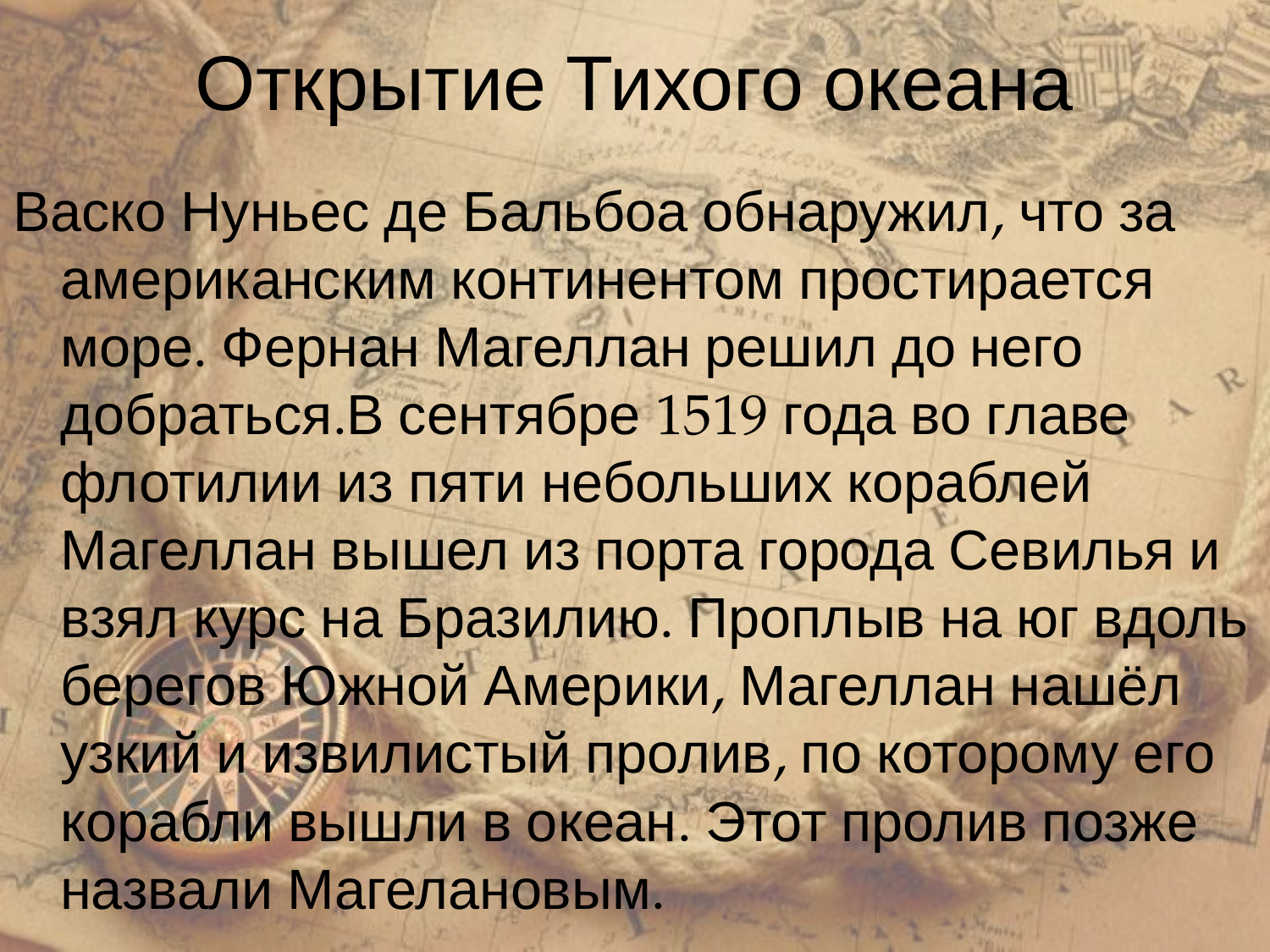

# Открытие Тихого океана
Васко Нуньес де Бальбоа обнаружил, что за американским континентом простирается море. Фернан Магеллан решил до него добраться.В сентябре 1519 года во главе флотилии из пяти небольших кораблей Магеллан вышел из порта города Севилья и взял курс на Бразилию. Проплыв на юг вдоль берегов Южной Америки, Магеллан нашёл узкий и извилистый пролив, по которому его корабли вышли в океан. Этот пролив позже назвали Магелановым.